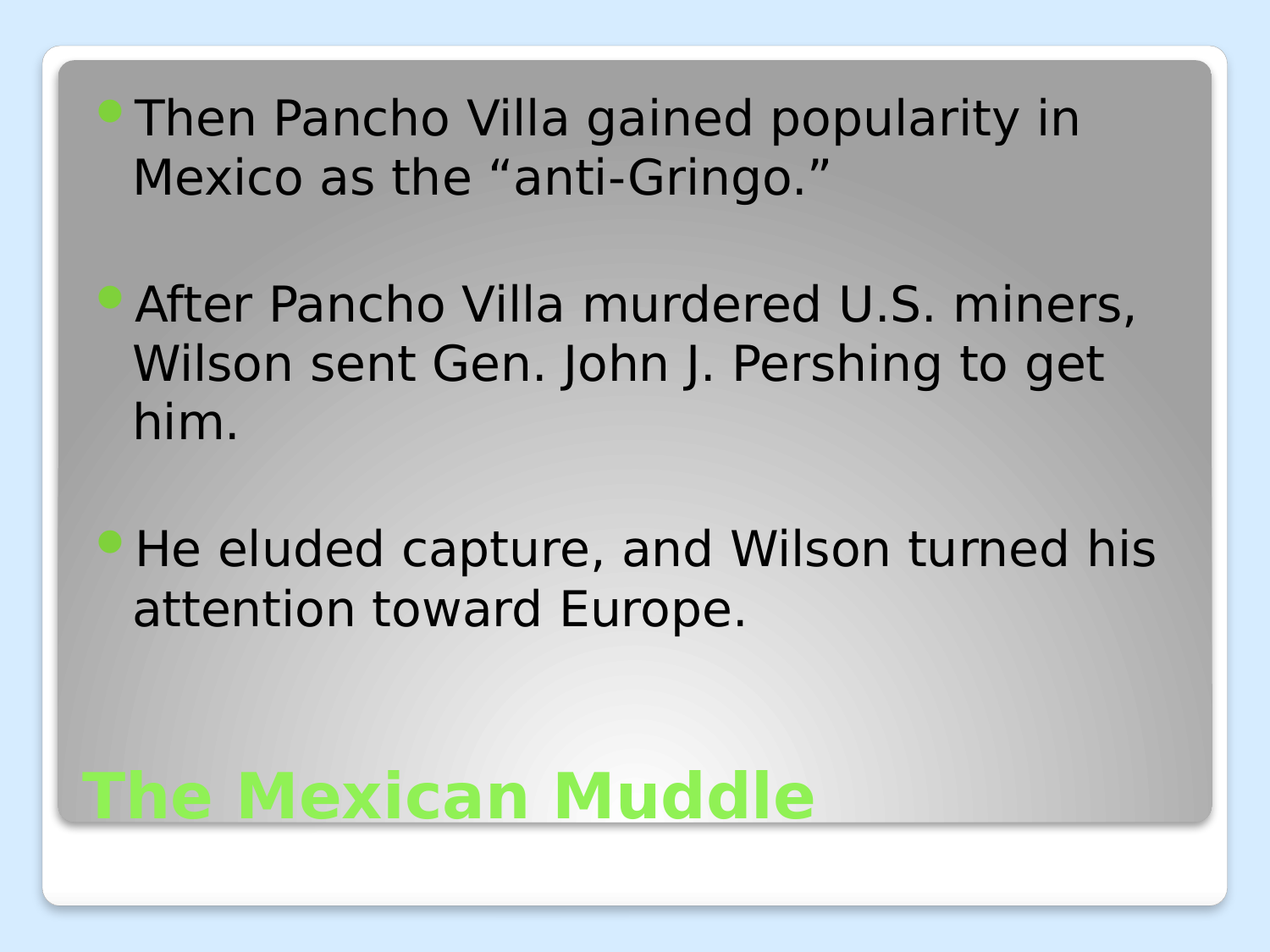

Then Pancho Villa gained popularity in Mexico as the “anti-Gringo.”

After Pancho Villa murdered U.S. miners, Wilson sent Gen. John J. Pershing to get him.

He eluded capture, and Wilson turned his attention toward Europe.
# The Mexican Muddle